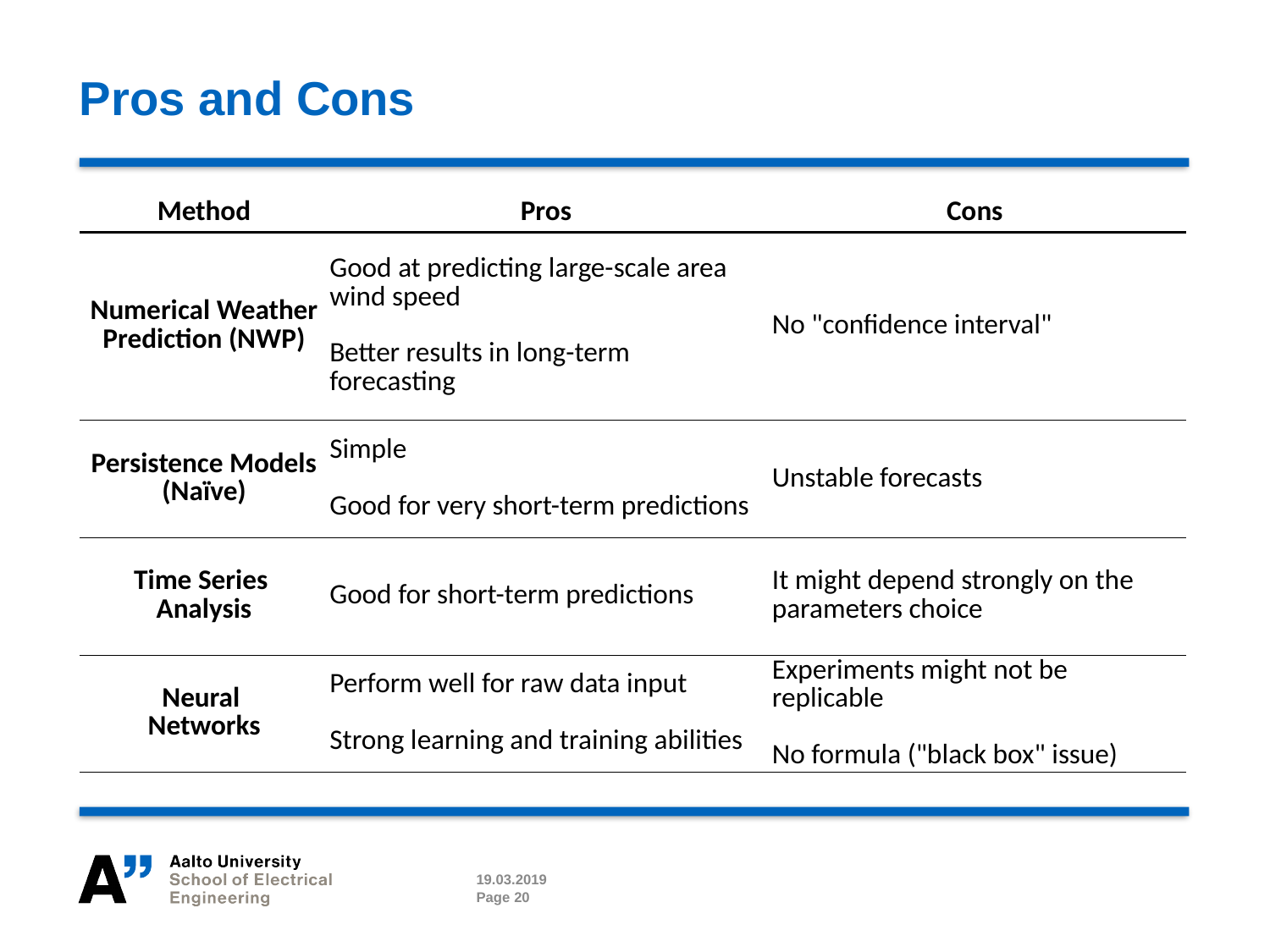

# Pros and Cons
| Method | Pros | Cons |
| --- | --- | --- |
| Numerical Weather Prediction (NWP) | Good at predicting large-scale area wind speed Better results in long-term forecasting | No "confidence interval" |
| Persistence Models (Naïve) | Simple Good for very short-term predictions | Unstable forecasts |
| Time Series Analysis | Good for short-term predictions | It might depend strongly on the parameters choice |
| Neural Networks | Perform well for raw data input Strong learning and training abilities | Experiments might not be replicable No formula ("black box" issue) |

19.03.2019
Page 20